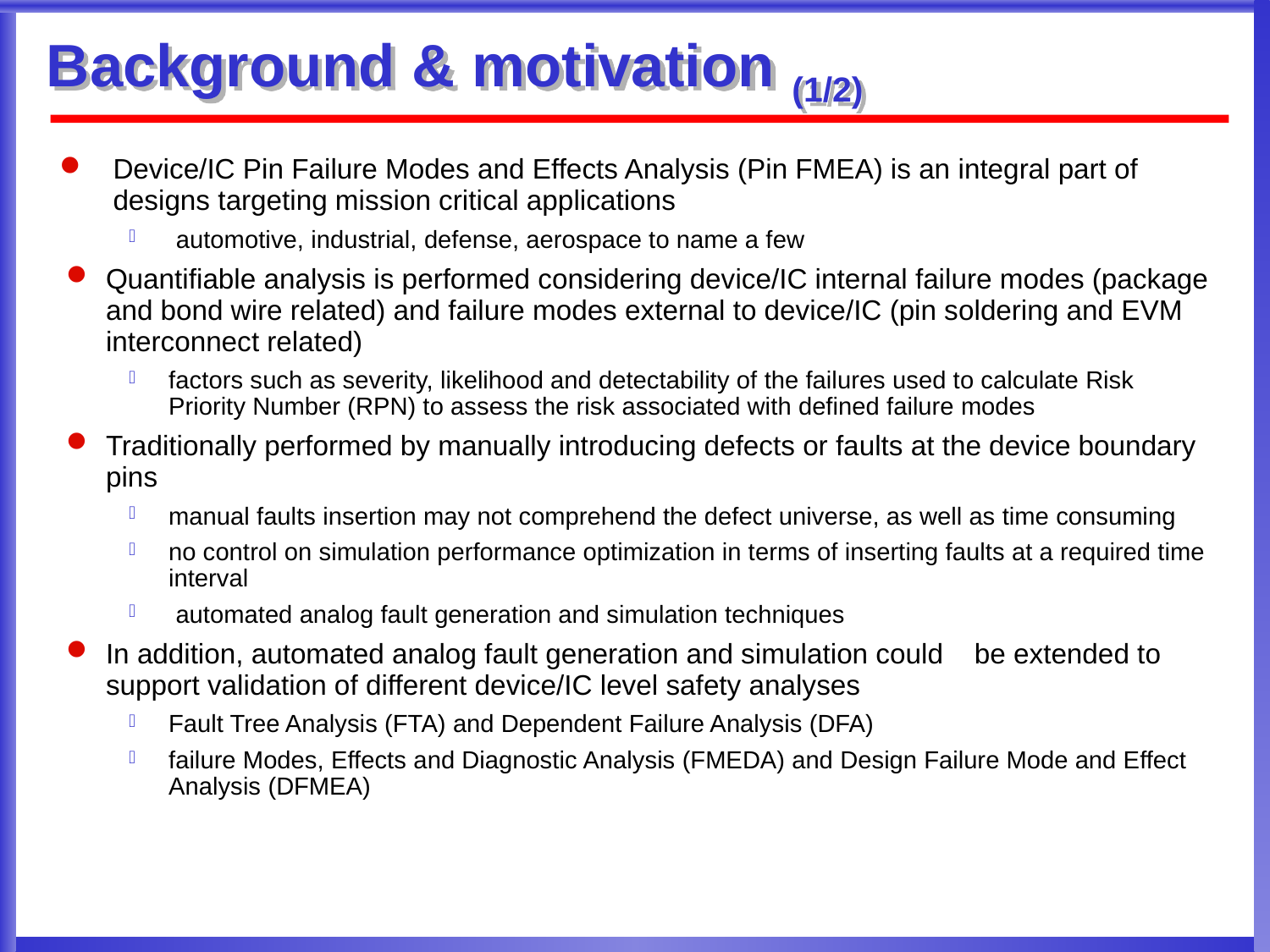

# Background & motivation (1/2)
Device/IC Pin Failure Modes and Effects Analysis (Pin FMEA) is an integral part of        designs targeting mission critical applications
automotive, industrial, defense, aerospace to name a few
Quantifiable analysis is performed considering device/IC internal failure modes (package and bond wire related) and failure modes external to device/IC (pin soldering and EVM interconnect related)
factors such as severity, likelihood and detectability of the failures used to calculate Risk Priority Number (RPN) to assess the risk associated with defined failure modes
Traditionally performed by manually introducing defects or faults at the device boundary pins
manual faults insertion may not comprehend the defect universe, as well as time consuming
no control on simulation performance optimization in terms of inserting faults at a required time interval
 automated analog fault generation and simulation techniques
In addition, automated analog fault generation and simulation could    be extended to support validation of different device/IC level safety analyses
Fault Tree Analysis (FTA) and Dependent Failure Analysis (DFA)
failure Modes, Effects and Diagnostic Analysis (FMEDA) and Design Failure Mode and Effect Analysis (DFMEA)